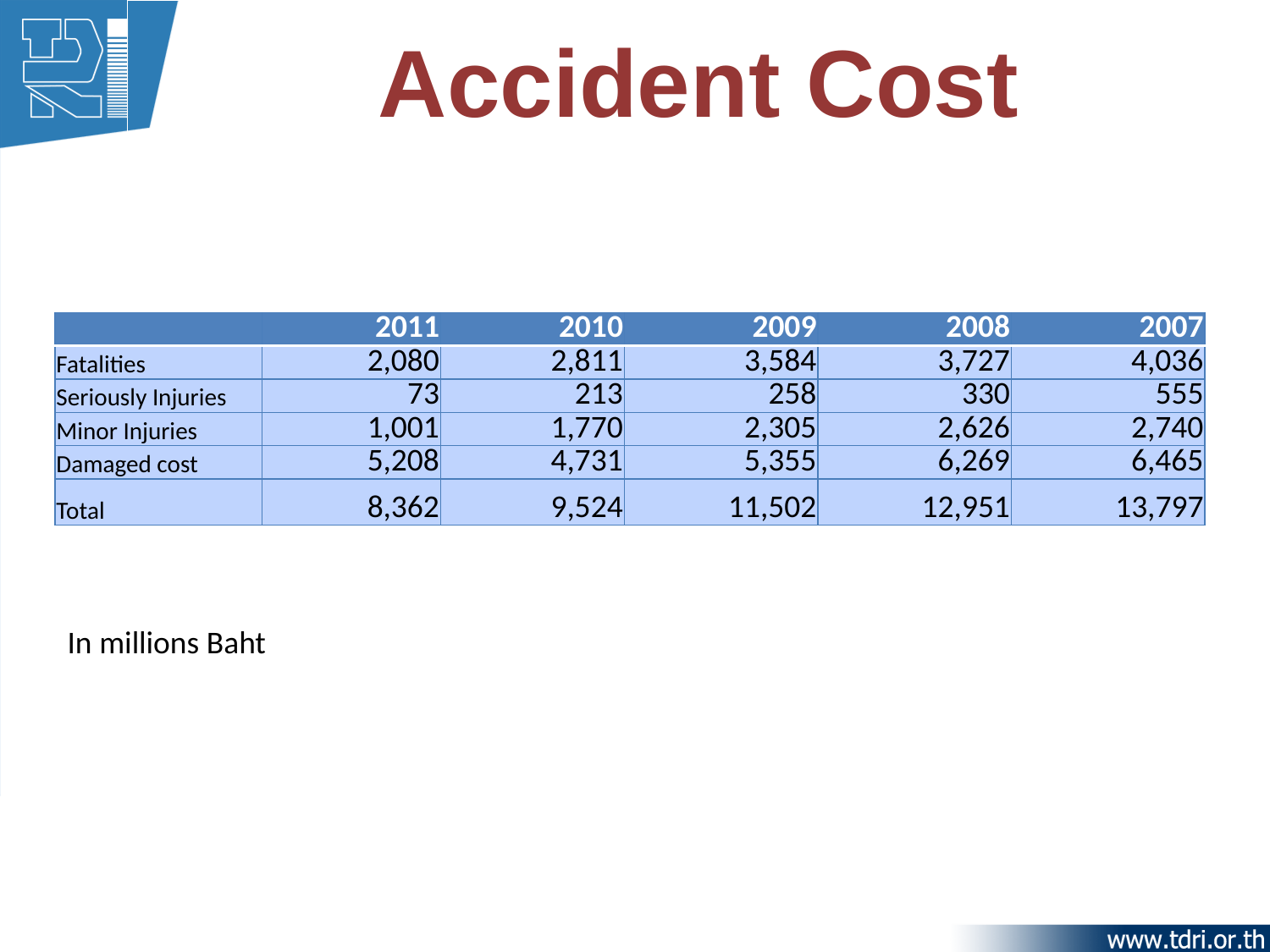

# Accident Cost
|  | 2011 | 2010 | 2009 | 2008 | 2007 |
| --- | --- | --- | --- | --- | --- |
| Fatalities | 2,080 | 2,811 | 3,584 | 3,727 | 4,036 |
| Seriously Injuries | 73 | 213 | 258 | 330 | 555 |
| Minor Injuries | 1,001 | 1,770 | 2,305 | 2,626 | 2,740 |
| Damaged cost | 5,208 | 4,731 | 5,355 | 6,269 | 6,465 |
| Total | 8,362 | 9,524 | 11,502 | 12,951 | 13,797 |
In millions Baht